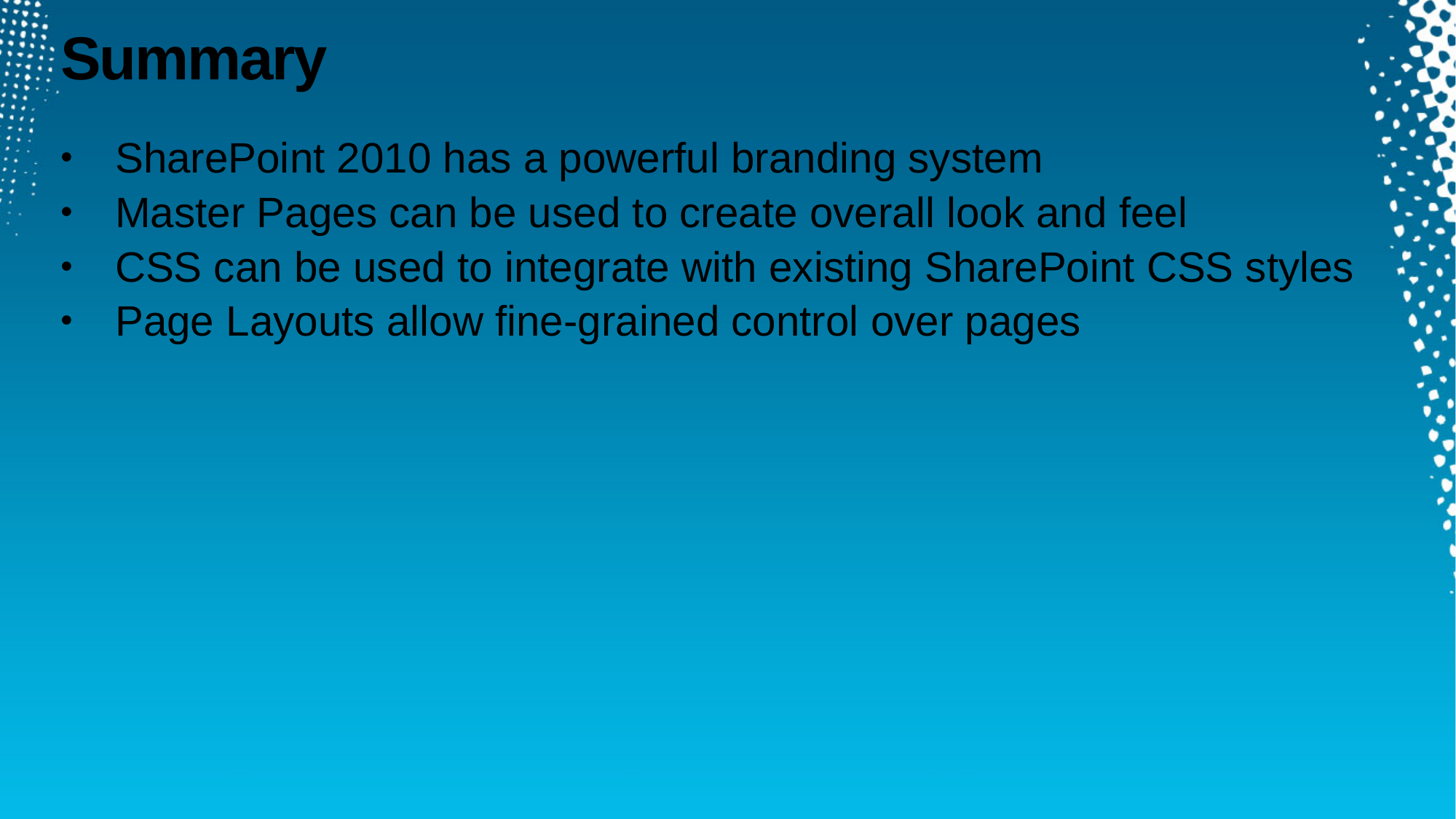

# Summary
SharePoint 2010 has a powerful branding system
Master Pages can be used to create overall look and feel
CSS can be used to integrate with existing SharePoint CSS styles
Page Layouts allow fine-grained control over pages